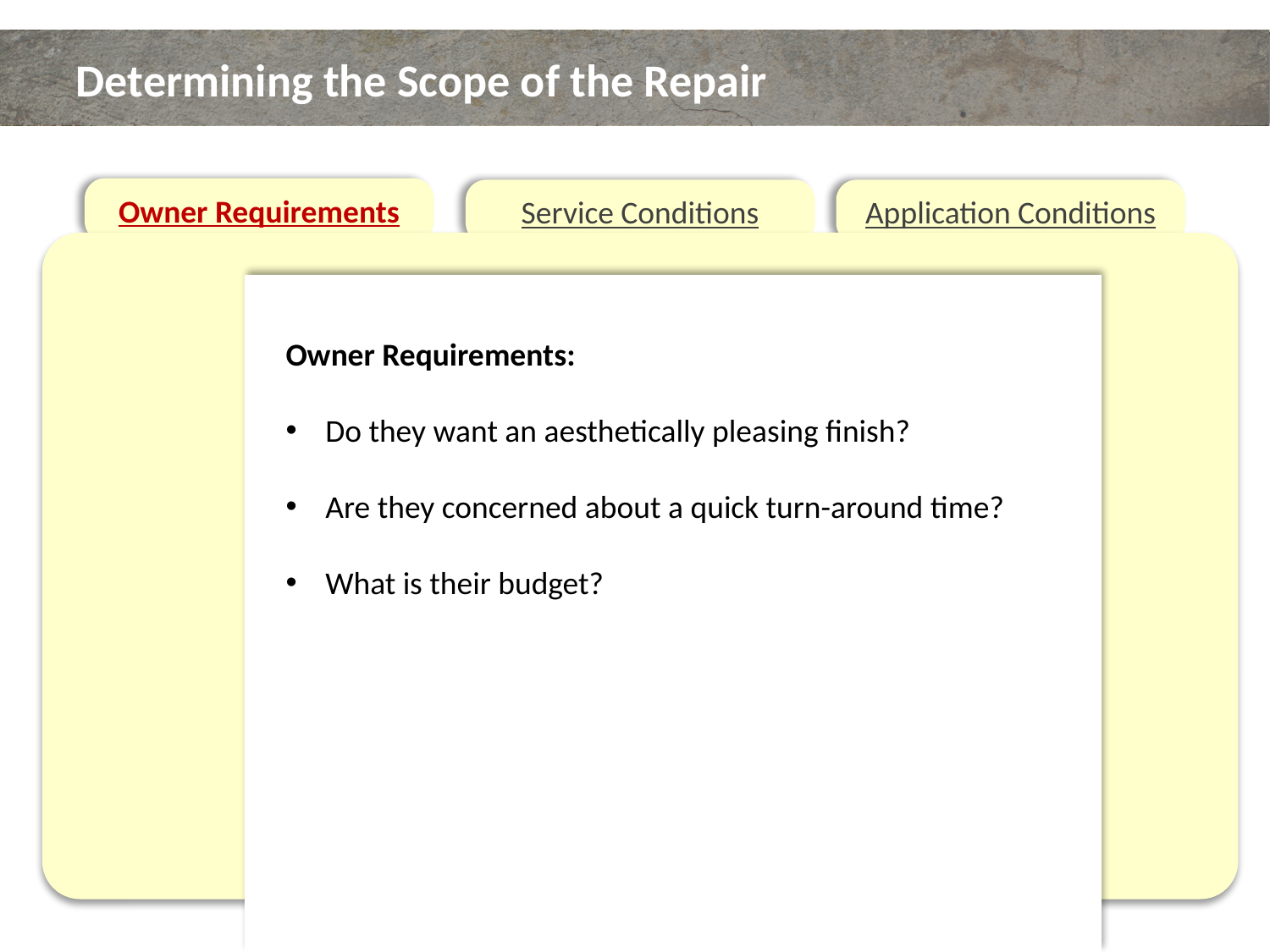

# Determining the Scope of the Repair
Owner Requirements
Service Conditions
Application Conditions

Owner Requirements:

Do they want an aesthetically pleasing finish?

Are they concerned about a quick turn-around time?

What is their budget?